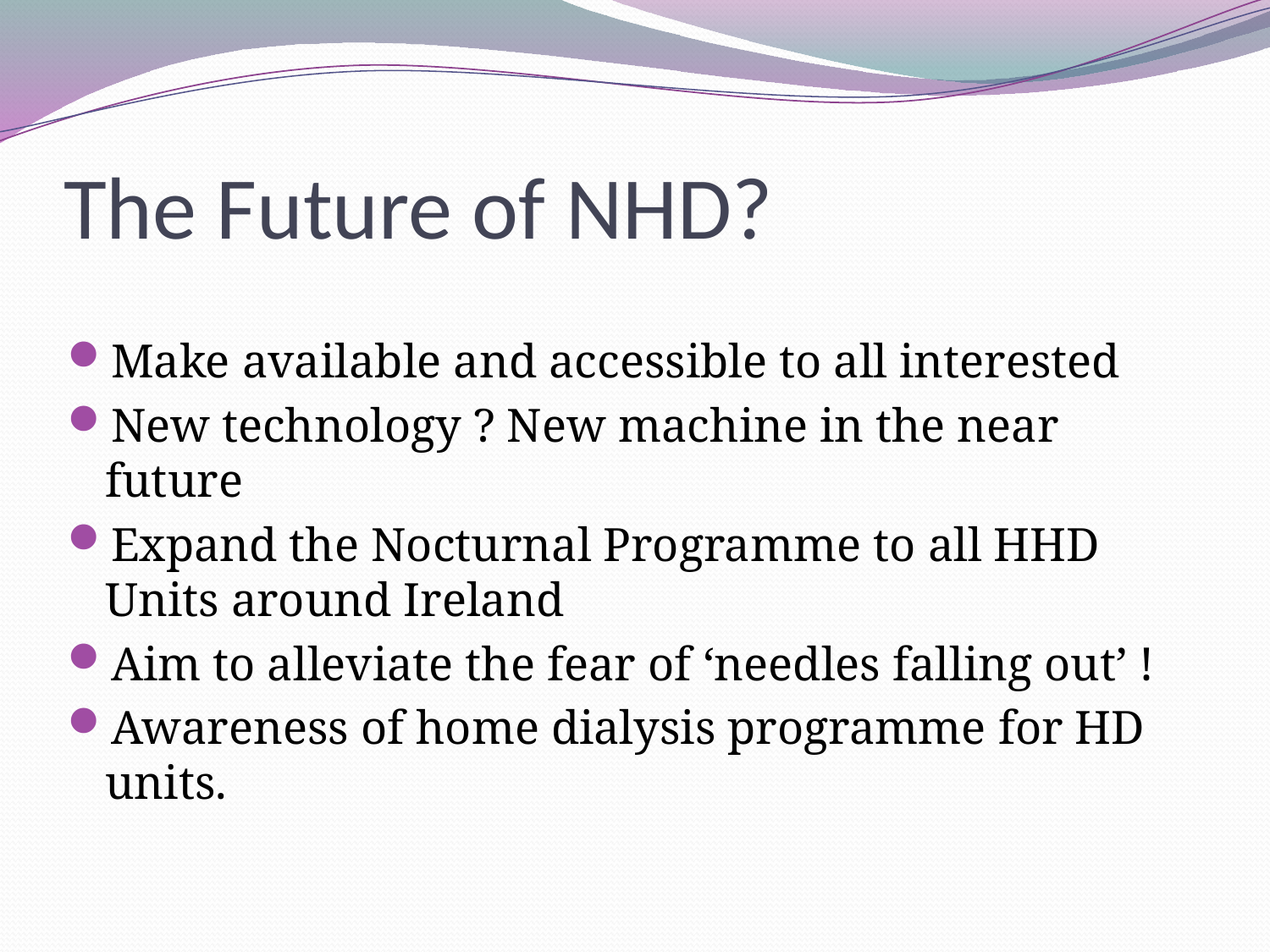

# The Future of NHD?
Make available and accessible to all interested
New technology ? New machine in the near future
Expand the Nocturnal Programme to all HHD Units around Ireland
Aim to alleviate the fear of ‘needles falling out’ !
Awareness of home dialysis programme for HD units.